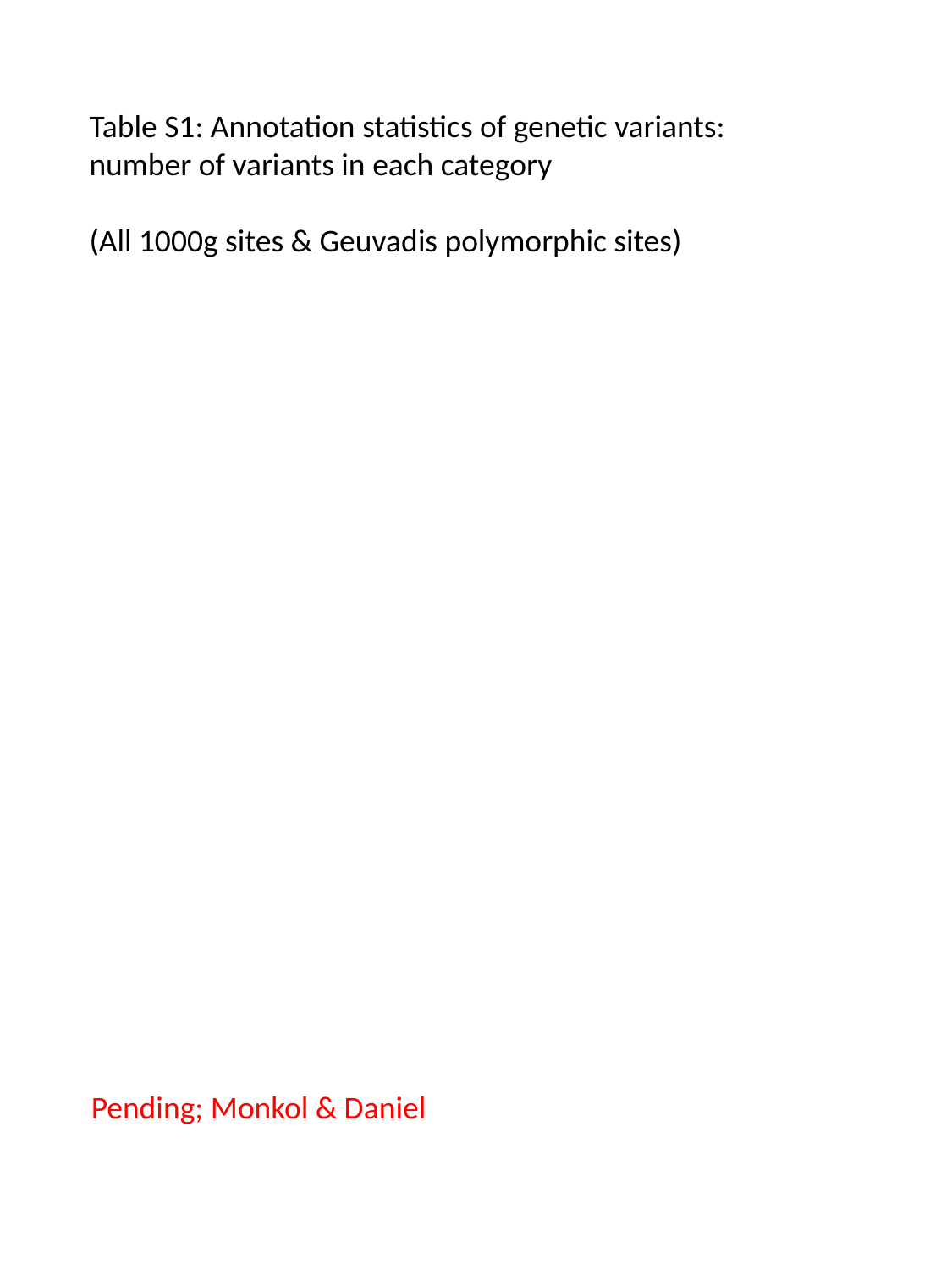

Table S1: Annotation statistics of genetic variants: number of variants in each category

(All 1000g sites & Geuvadis polymorphic sites)
Pending; Monkol & Daniel